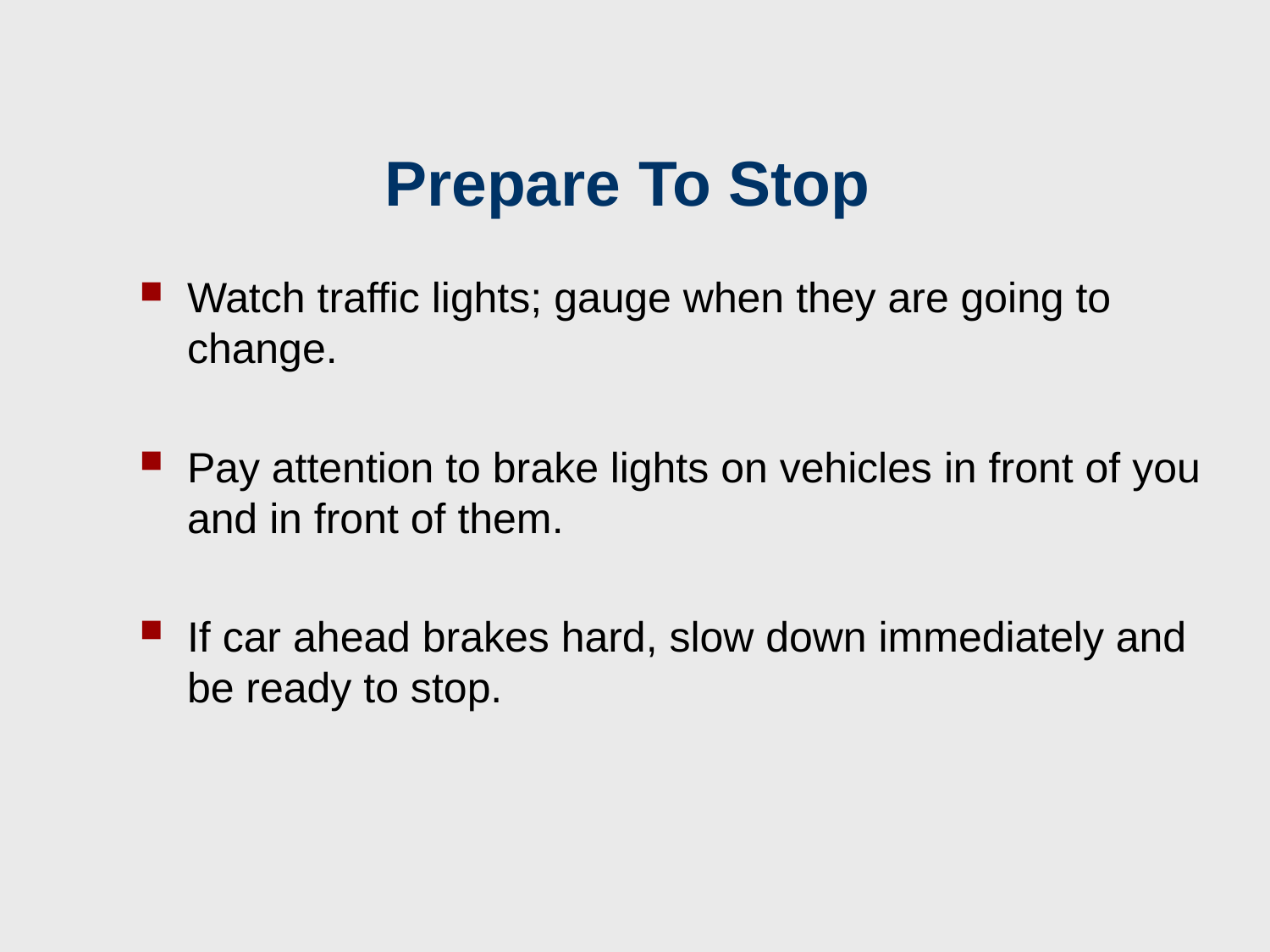

# Prepare To Stop
Watch traffic lights; gauge when they are going to change.

Pay attention to brake lights on vehicles in front of you and in front of them.

If car ahead brakes hard, slow down immediately and be ready to stop.